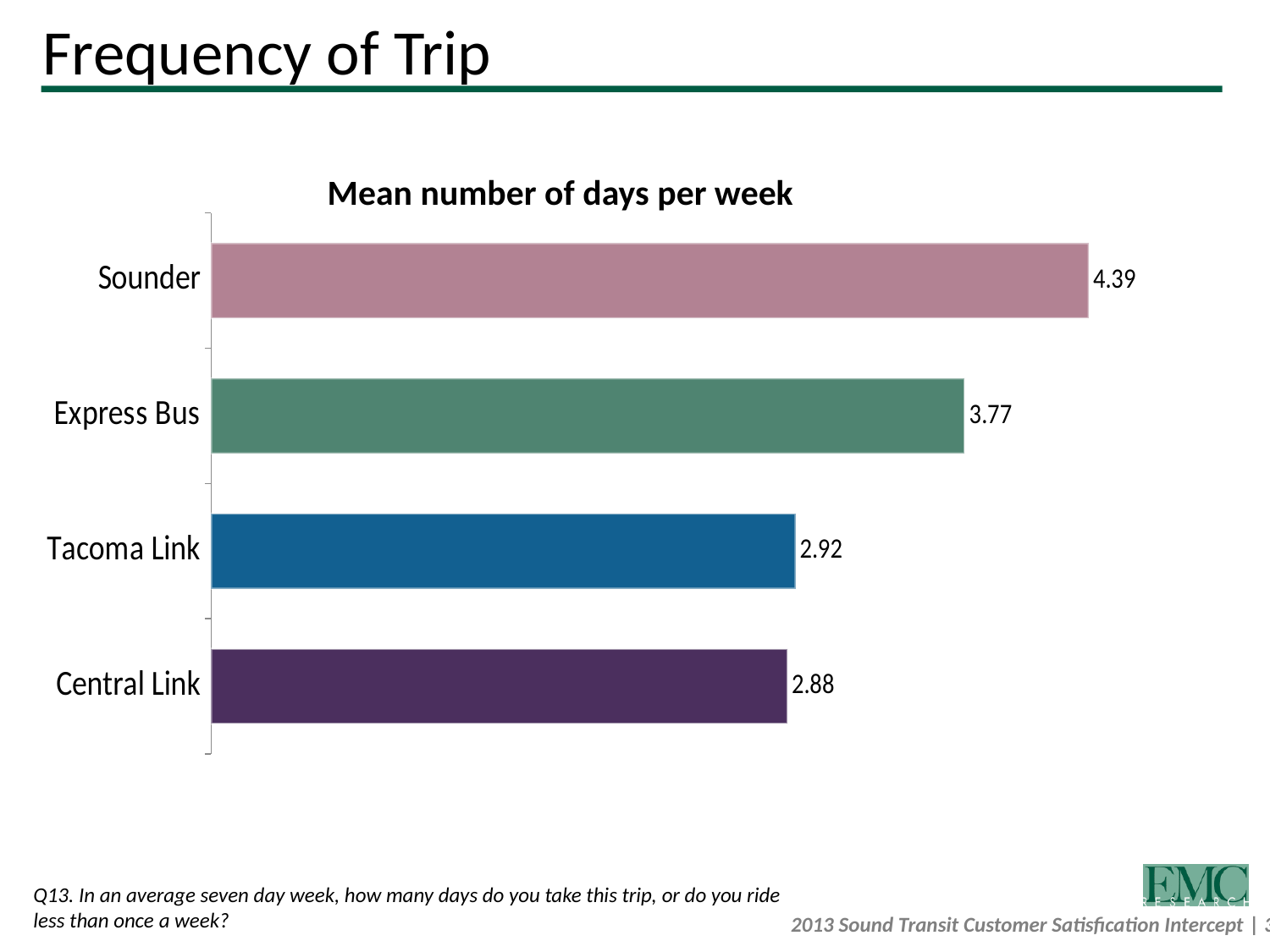

# Frequency of Trip
Mean number of days per week

### Chart

| Category | Initial |
|---|---|
| Sounder | 4.388770925894136 |
| Express Bus | 3.7685162940612513 |
| Tacoma Link | 2.9223300970873787 |
| Central Link | 2.882018483188585 |
Q13. In an average seven day week, how many days do you take this trip, or do you ride less than once a week?